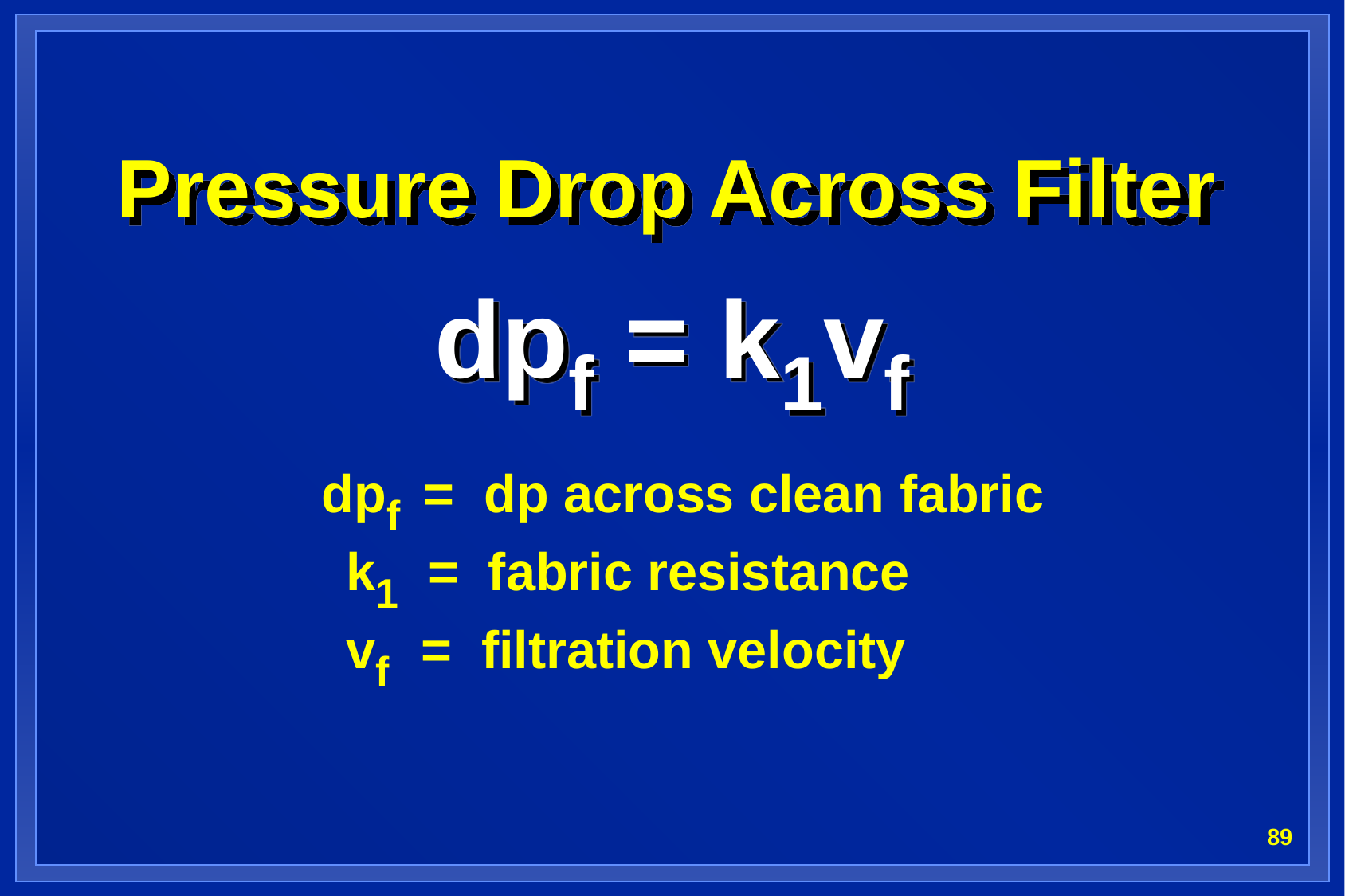

# Pressure Drop Across Filter

dpf = k1vf

			dpf  =  dp across clean fabric

k1  =  fabric resistance

vf   =  filtration velocity

89